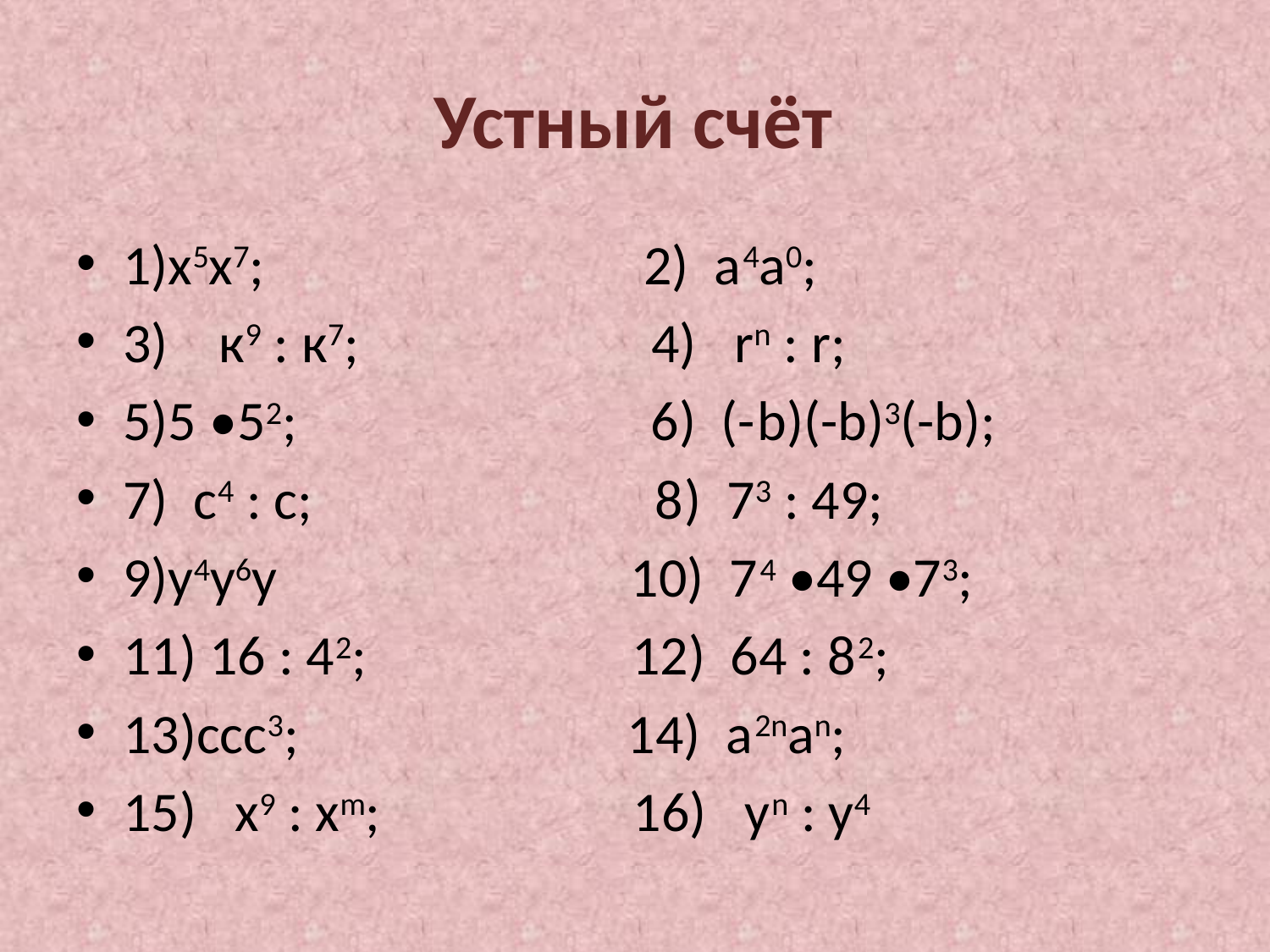

# Устный счёт
1)х5х7;                              2)  а4а0;
3)    к9 : к7;                       4)   rn : r;
5)5 •52;                            6)  (-b)(-b)3(-b);
7)  с4 : с;                           8)  73 : 49;
9)у4у6у                            10)  74 •49 •73;
11) 16 : 42;                     12)  64 : 82;
13)ссс3;                          14)  а2nan;
15)   х9 : хm;                    16)   уn : у4